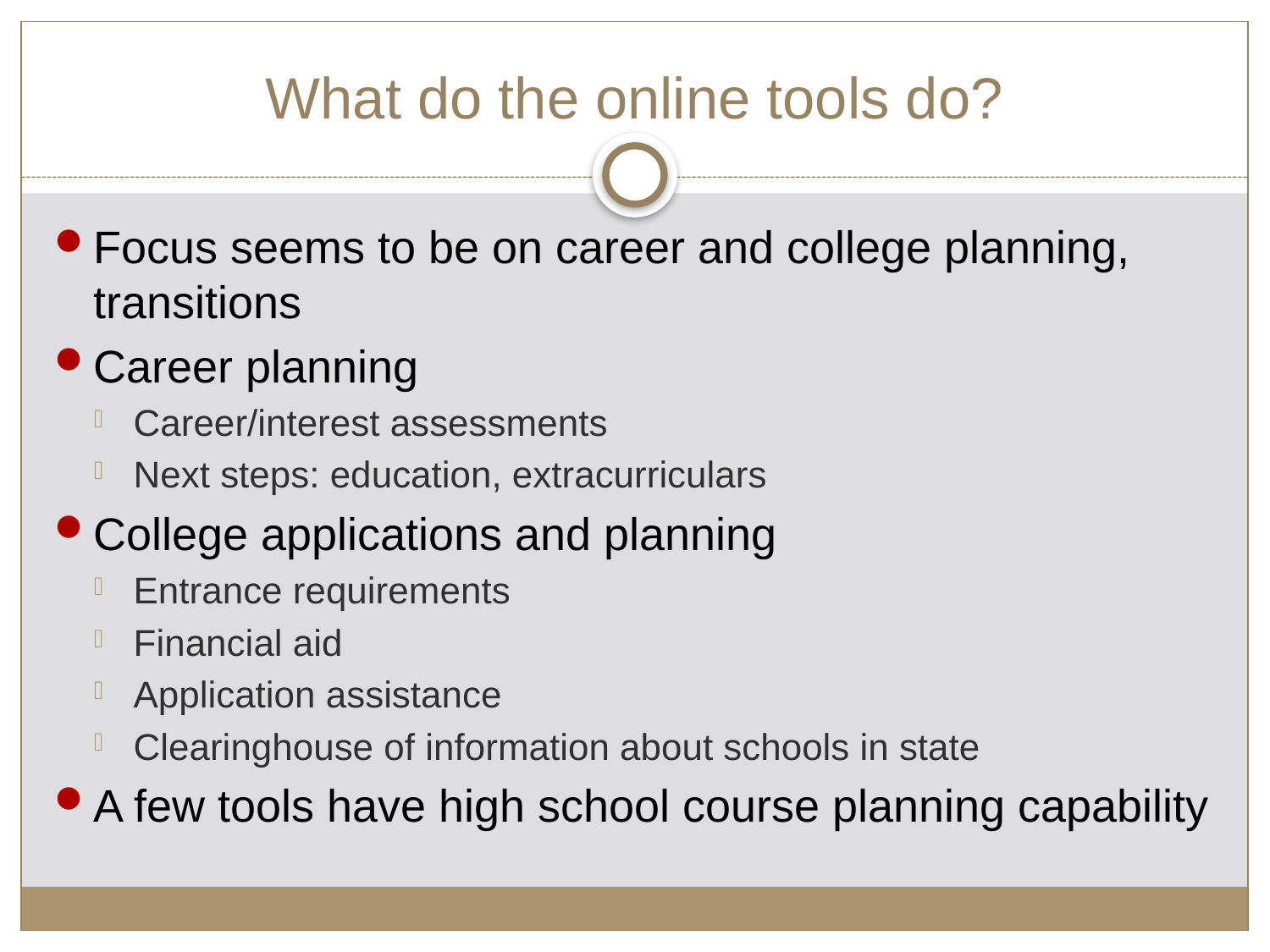

# What do the online tools do?
Focus seems to be on career and college planning, transitions
Career planning
Career/interest assessments
Next steps: education, extracurriculars
College applications and planning
Entrance requirements
Financial aid
Application assistance
Clearinghouse of information about schools in state
A few tools have high school course planning capability